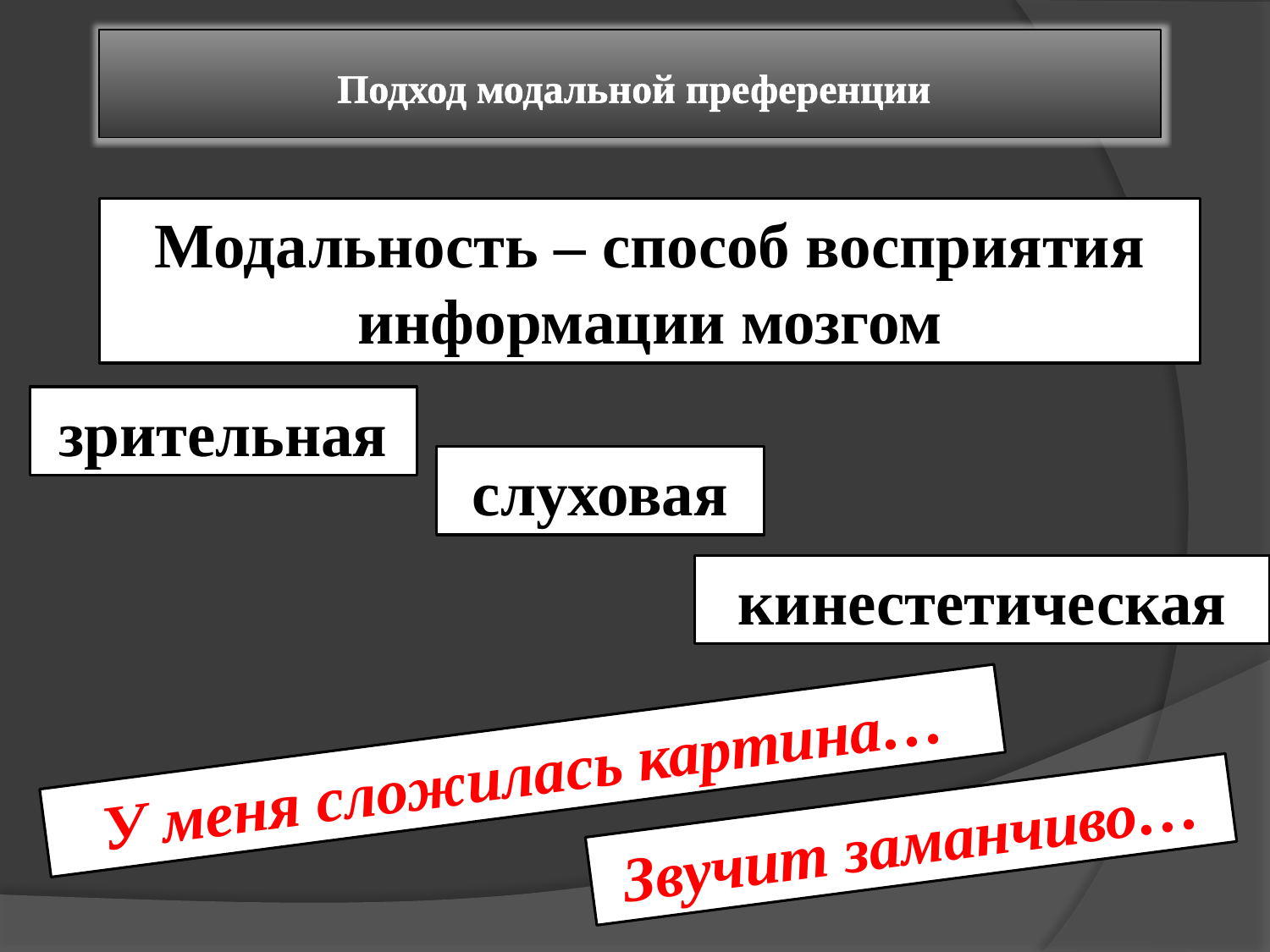

Подход модальной преференции
Модальность – способ восприятия информации мозгом
зрительная
слуховая
кинестетическая
У меня сложилась картина…
Звучит заманчиво…